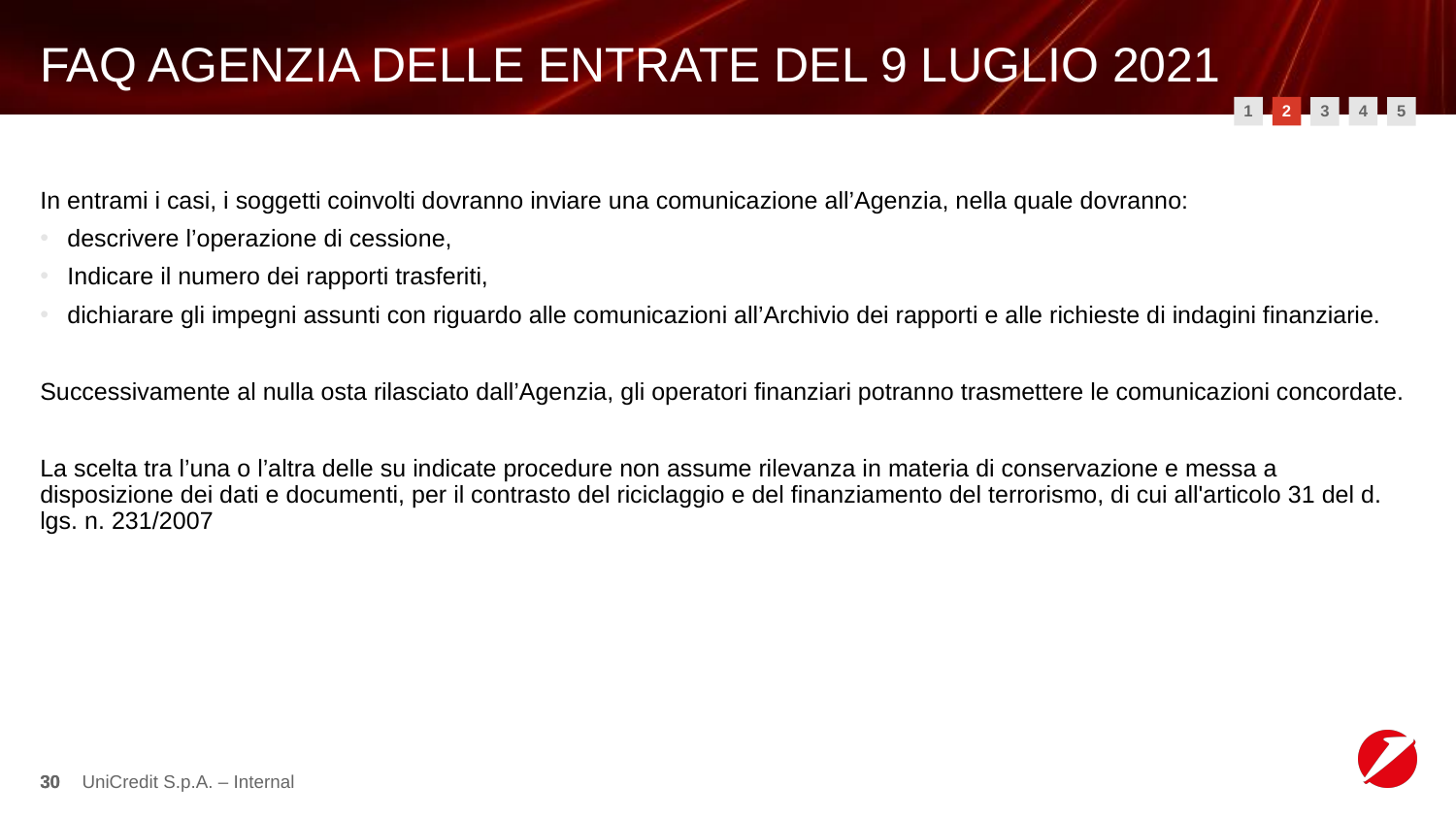

# FAQ AGENZIA DELLE ENTRATE DEL 9 LUGLIO 2021
1
2
4
3
5

In entrami i casi, i soggetti coinvolti dovranno inviare una comunicazione all’Agenzia, nella quale dovranno:
descrivere l’operazione di cessione,
Indicare il numero dei rapporti trasferiti,
dichiarare gli impegni assunti con riguardo alle comunicazioni all’Archivio dei rapporti e alle richieste di indagini finanziarie.

Successivamente al nulla osta rilasciato dall’Agenzia, gli operatori finanziari potranno trasmettere le comunicazioni concordate.

La scelta tra l’una o l’altra delle su indicate procedure non assume rilevanza in materia di conservazione e messa a disposizione dei dati e documenti, per il contrasto del riciclaggio e del finanziamento del terrorismo, di cui all'articolo 31 del d. lgs. n. 231/2007

UniCredit S.p.A. – Internal